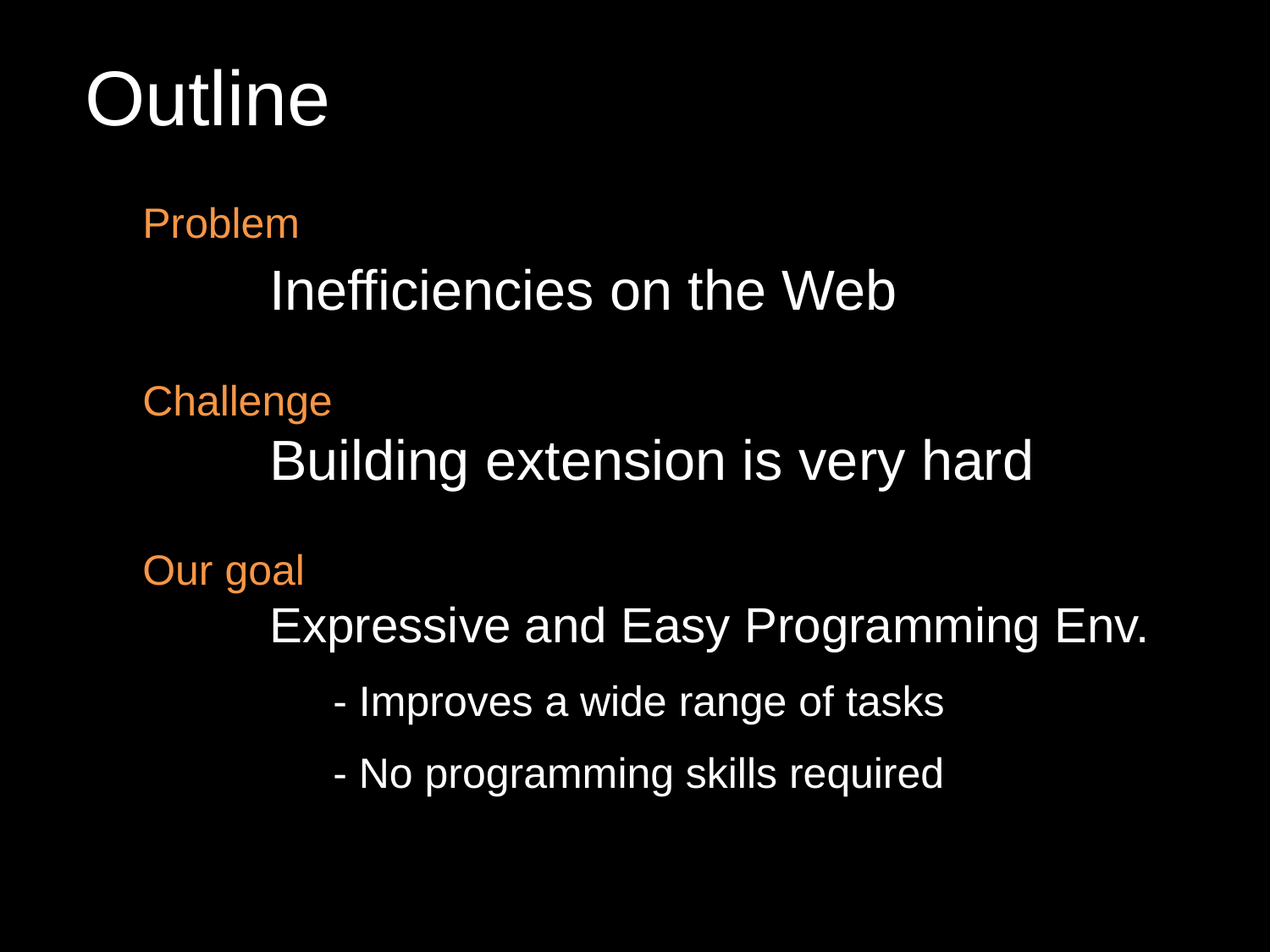

Outline
Problem
	Inefficiencies on the Web

Challenge
	Building extension is very hard

Our goal
	Expressive and Easy Programming Env.
	- Improves a wide range of tasks
	- No programming skills required